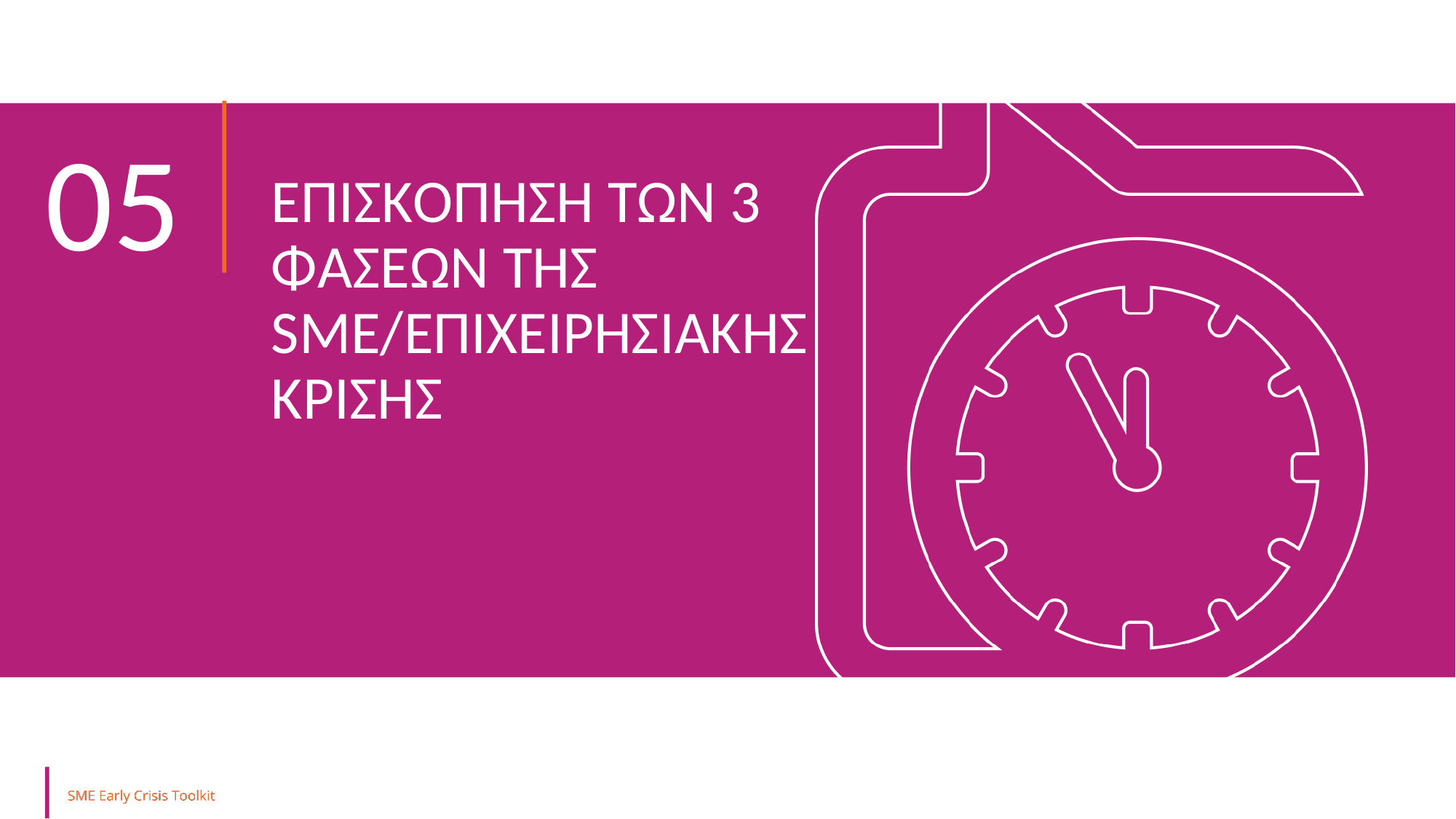

05
ΕΠΙΣΚΟΠΗΣΗ ΤΩΝ 3 ΦΑΣΕΩΝ ΤΗΣ SME/ΕΠΙΧΕΙΡΗΣΙΑΚΗΣ ΚΡΙΣΗΣ